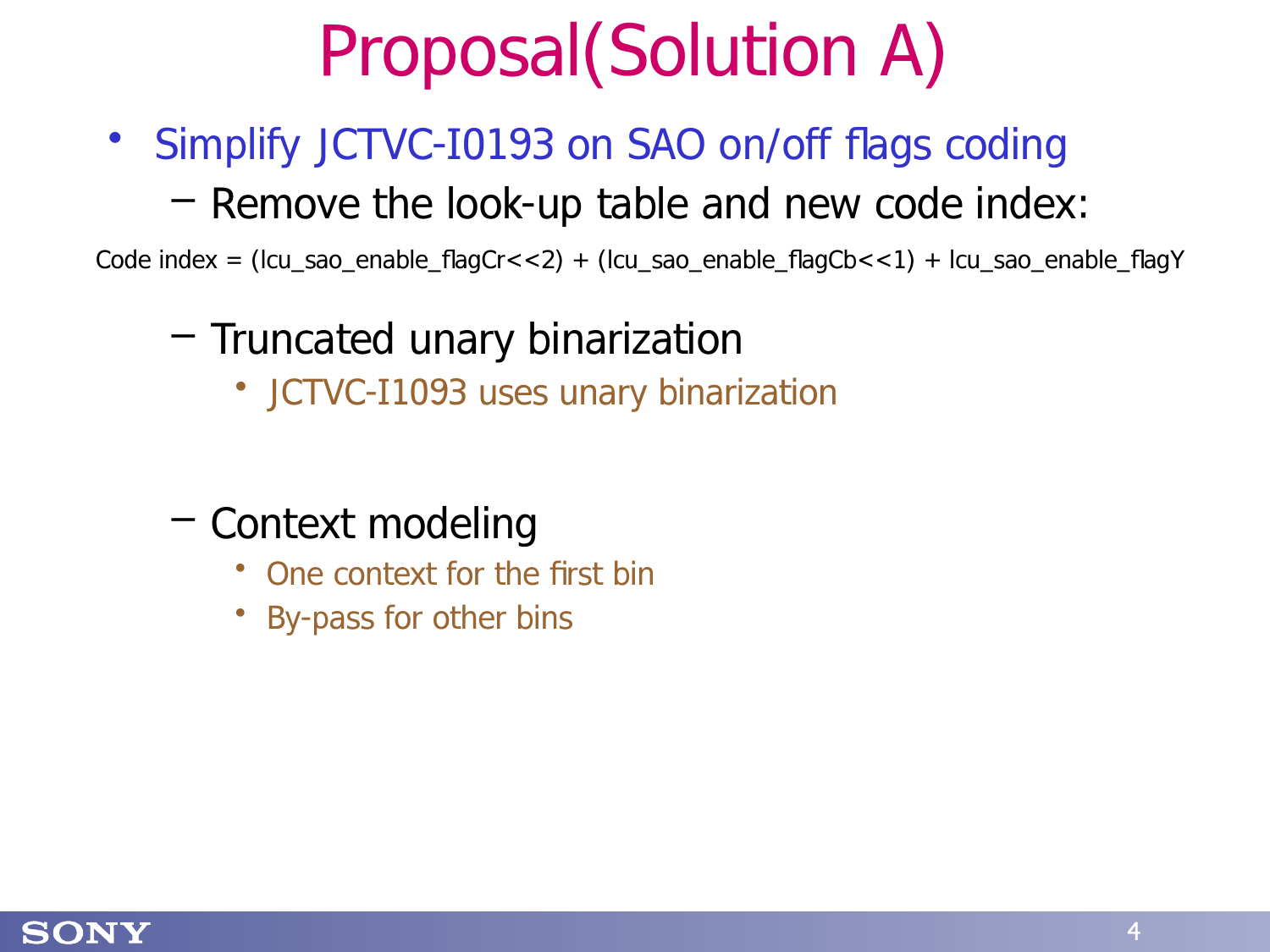

# Proposal(Solution A)
Simplify JCTVC-I0193 on SAO on/off flags coding
Remove the look-up table and new code index:

Truncated unary binarization
JCTVC-I1093 uses unary binarization

Context modeling
One context for the first bin
By-pass for other bins

Code index = (lcu_sao_enable_flagCr<<2) + (lcu_sao_enable_flagCb<<1) + lcu_sao_enable_flagY
4